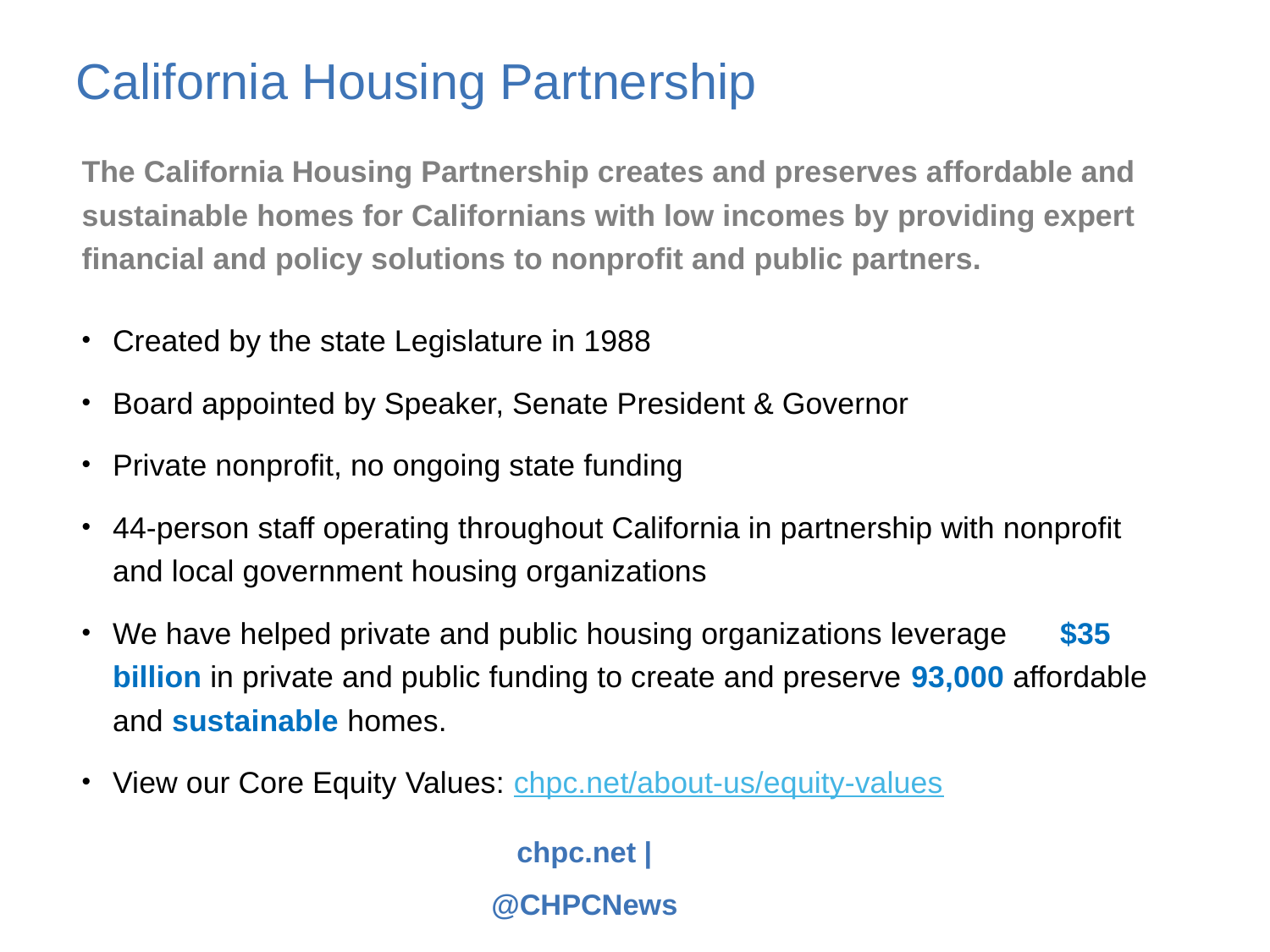

# California Housing Partnership
The California Housing Partnership creates and preserves affordable and sustainable homes for Californians with low incomes by providing expert financial and policy solutions to nonprofit and public partners.

Created by the state Legislature in 1988
Board appointed by Speaker, Senate President & Governor
Private nonprofit, no ongoing state funding
44-person staff operating throughout California in partnership with nonprofit and local government housing organizations
We have helped private and public housing organizations leverage      $35 billion in private and public funding to create and preserve 93,000 affordable and sustainable homes.
View our Core Equity Values: chpc.net/about-us/equity-values
chpc.net | @CHPCNews